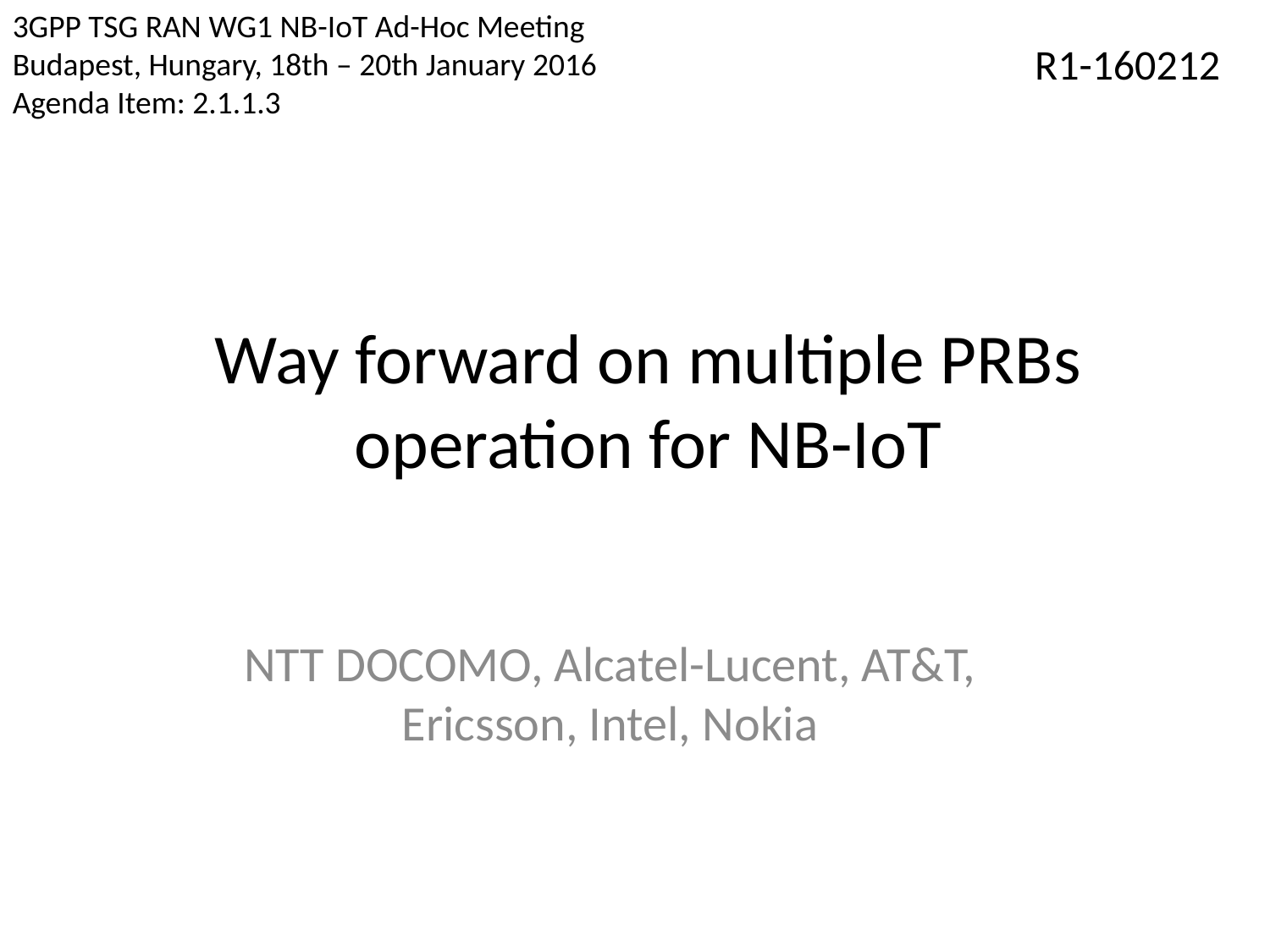

3GPP TSG RAN WG1 NB-IoT Ad-Hoc Meeting
Budapest, Hungary, 18th – 20th January 2016
Agenda Item: 2.1.1.3
R1-160212
# Way forward on multiple PRBs operation for NB-IoT
NTT DOCOMO, Alcatel-Lucent, AT&T, Ericsson, Intel, Nokia